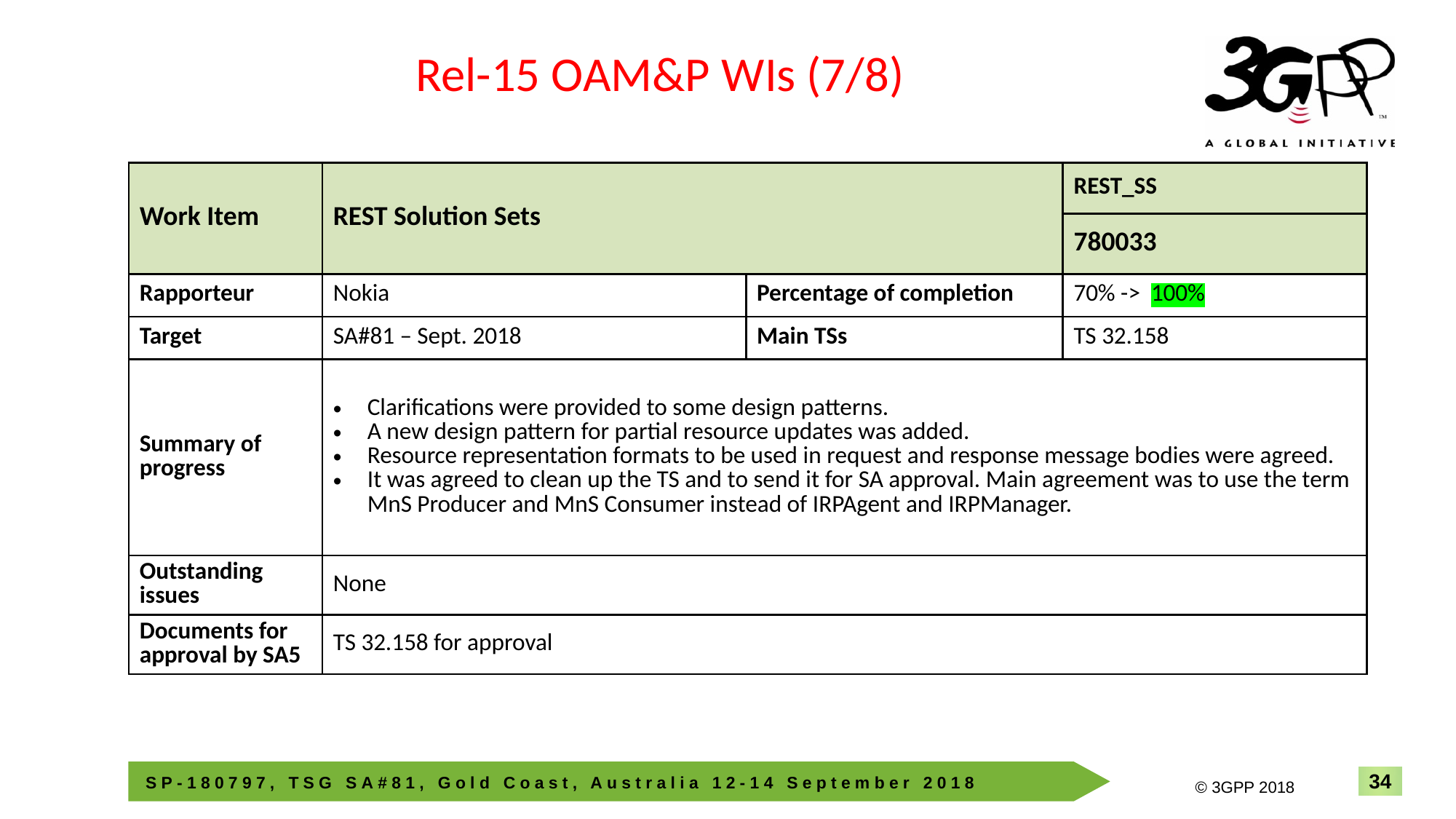

Rel-15 OAM&P WIs (7/8)
| Work Item | REST Solution Sets |  | REST\_SS |
| --- | --- | --- | --- |
|  |  |  | 780033 |
| Rapporteur | Nokia | Percentage of completion | 70% -> 100% |
| Target | SA#81 – Sept. 2018 | Main TSs | TS 32.158 |
| Summary of progress | Clarifications were provided to some design patterns. A new design pattern for partial resource updates was added. Resource representation formats to be used in request and response message bodies were agreed. It was agreed to clean up the TS and to send it for SA approval. Main agreement was to use the term MnS Producer and MnS Consumer instead of IRPAgent and IRPManager. |  |  |
| Outstanding issues | None |  |  |
| Documents for approval by SA5 | TS 32.158 for approval |  |  |